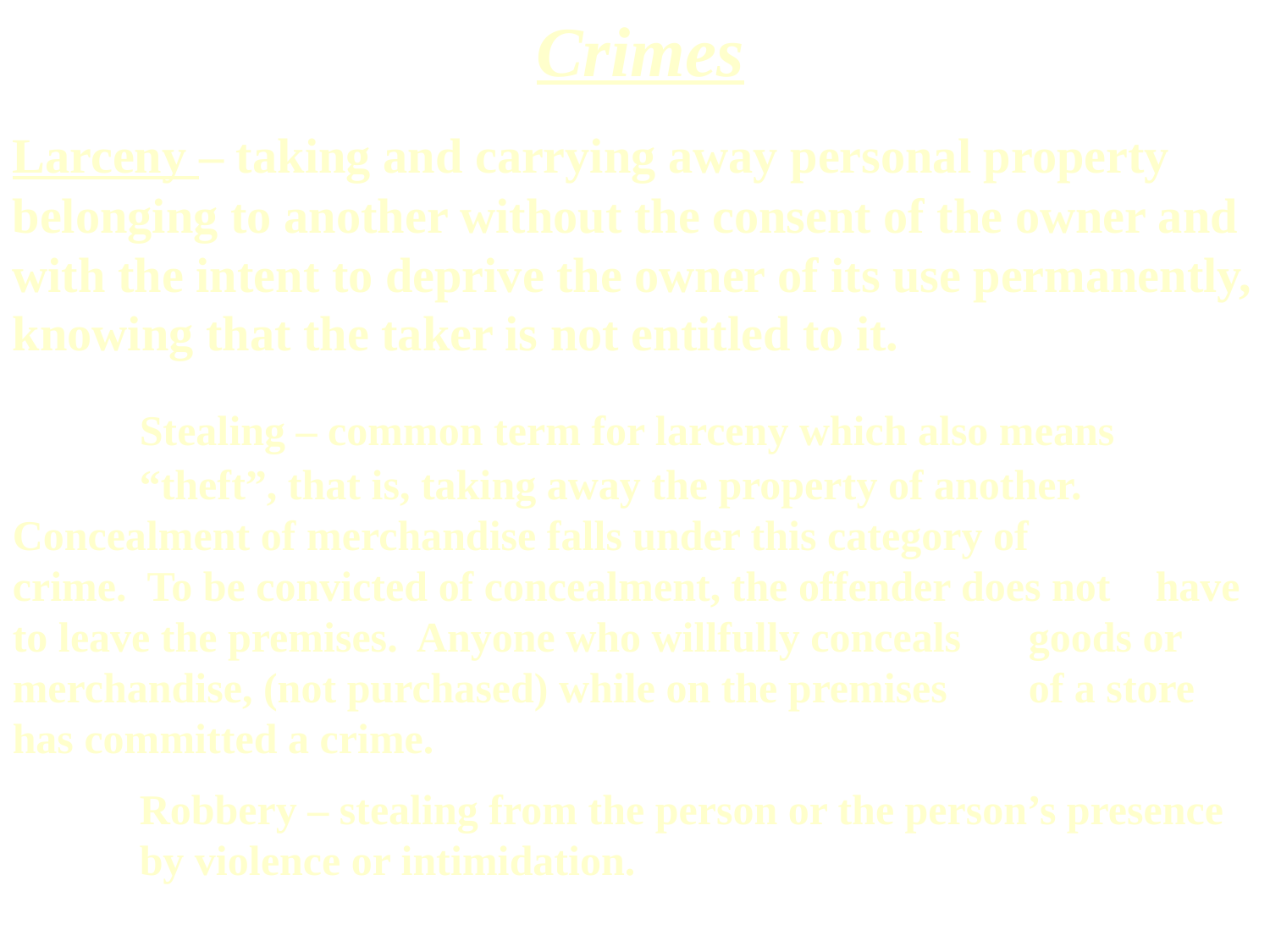

Crimes
Larceny – taking and carrying away personal property belonging to another without the consent of the owner and with the intent to deprive the owner of its use permanently, knowing that the taker is not entitled to it.
	Stealing – common term for larceny which also means 		“theft”, that is, taking away the property of another.  	Concealment of merchandise falls under this category of 	crime.  To be convicted of concealment, the offender does not 	have to leave the premises.  Anyone who willfully conceals 	goods or merchandise, (not purchased) while on the premises 	of a store has committed a crime.
	Robbery – stealing from the person or the person’s presence 	by violence or intimidation.